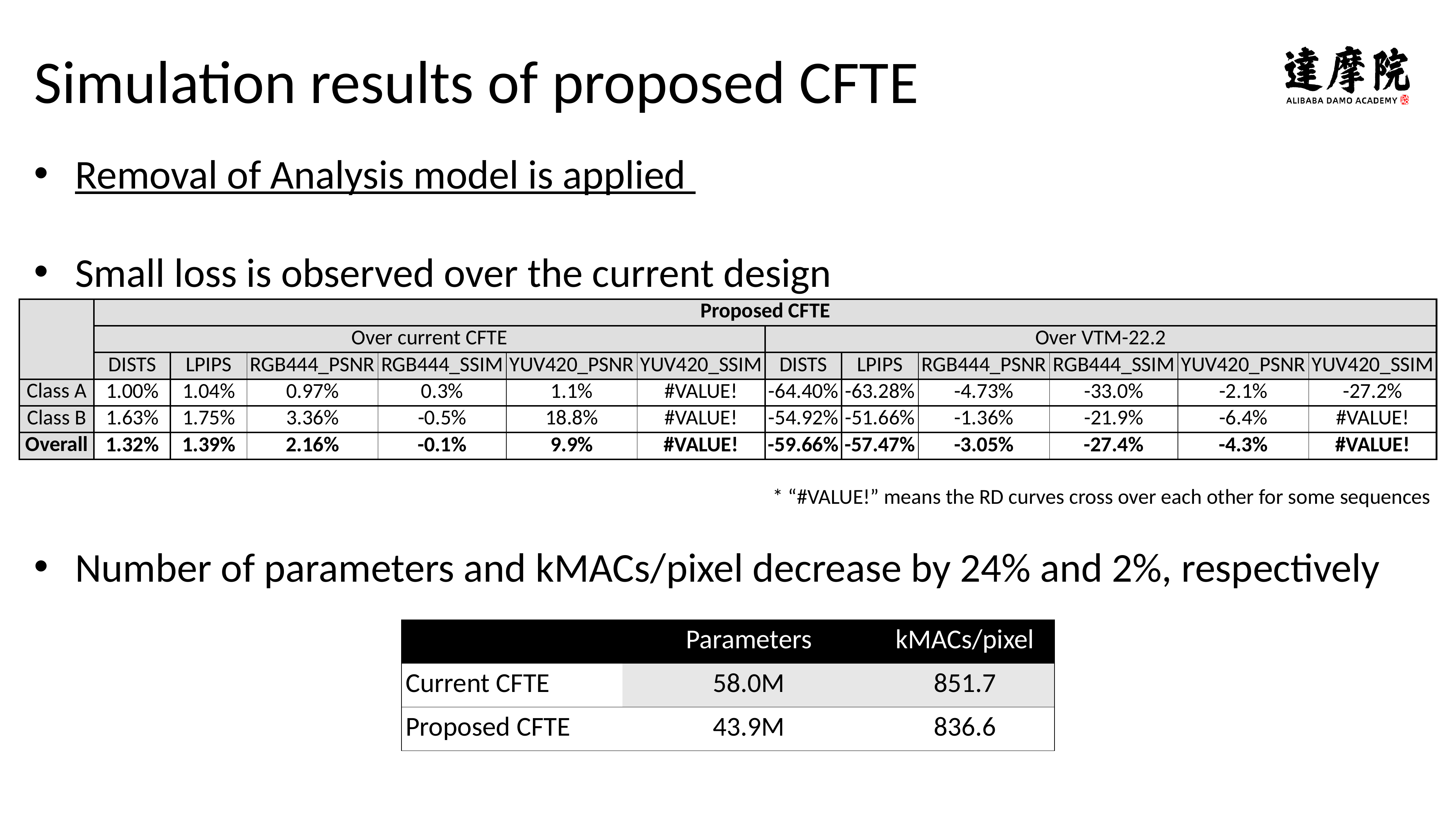

Simulation results of proposed CFTE
Removal of Analysis model is applied

Small loss is observed over the current design

Number of parameters and kMACs/pixel decrease by 24% and 2%, respectively

|  | Proposed CFTE |  |  |  |  |  |  |  |  |  |  |  |
| --- | --- | --- | --- | --- | --- | --- | --- | --- | --- | --- | --- | --- |
|  | Over current CFTE |  |  |  |  |  | Over VTM-22.2 |  |  |  |  |  |
|  | DISTS | LPIPS | RGB444\_PSNR | RGB444\_SSIM | YUV420\_PSNR | YUV420\_SSIM | DISTS | LPIPS | RGB444\_PSNR | RGB444\_SSIM | YUV420\_PSNR | YUV420\_SSIM |
| Class A | 1.00% | 1.04% | 0.97% | 0.3% | 1.1% | #VALUE! | -64.40% | -63.28% | -4.73% | -33.0% | -2.1% | -27.2% |
| Class B | 1.63% | 1.75% | 3.36% | -0.5% | 18.8% | #VALUE! | -54.92% | -51.66% | -1.36% | -21.9% | -6.4% | #VALUE! |
| Overall | 1.32% | 1.39% | 2.16% | -0.1% | 9.9% | #VALUE! | -59.66% | -57.47% | -3.05% | -27.4% | -4.3% | #VALUE! |
* “#VALUE!” means the RD curves cross over each other for some sequences
|  | Parameters | kMACs/pixel |
| --- | --- | --- |
| Current CFTE | 58.0M | 851.7 |
| Proposed CFTE | 43.9M | 836.6 |